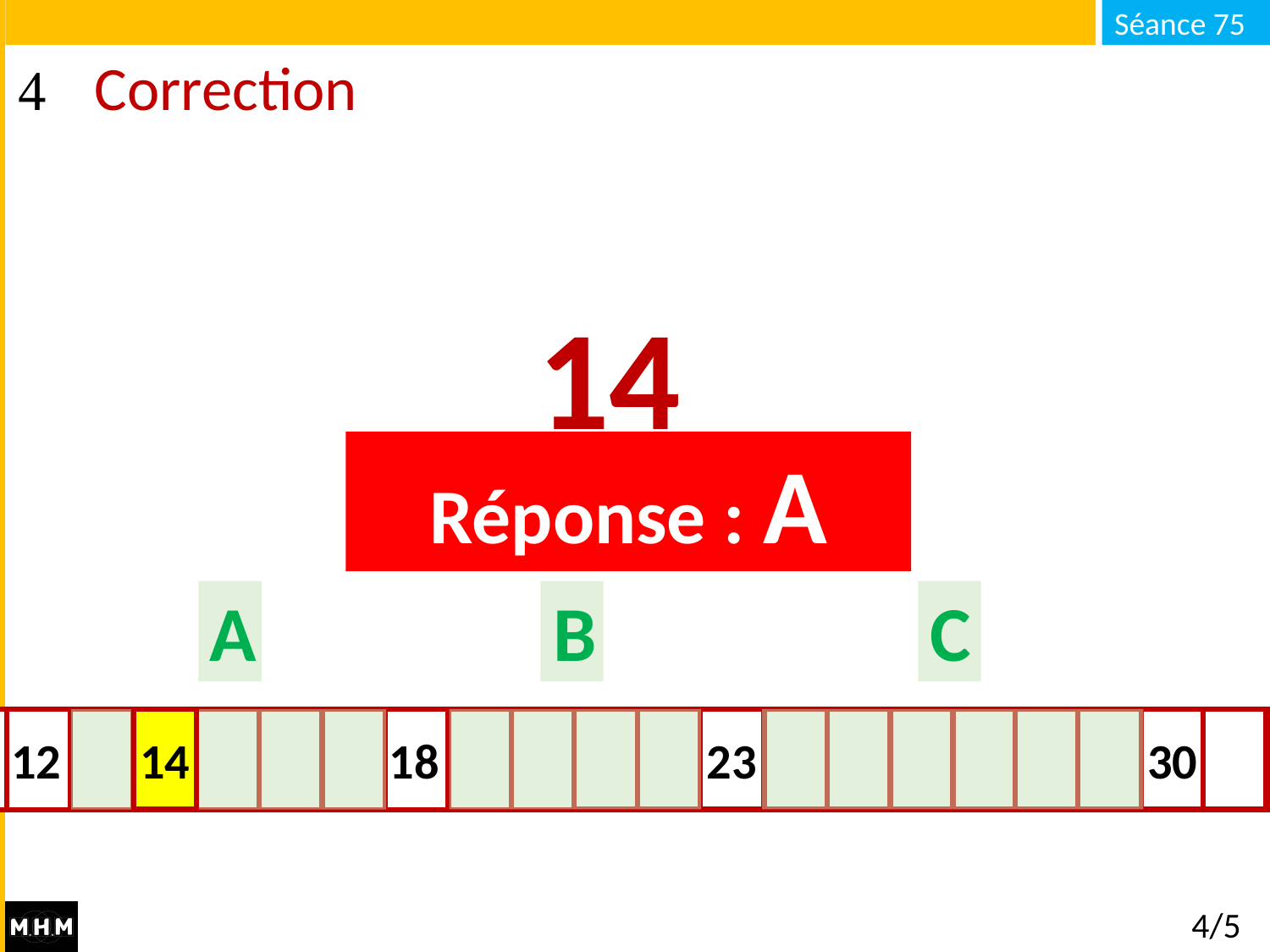

# Correction
14
Réponse : A
C
A
B

14

32
30
31
29
18
27
26
25
21
23
22
11
13
14
15
16
17
18
19
20
12
24
4/5